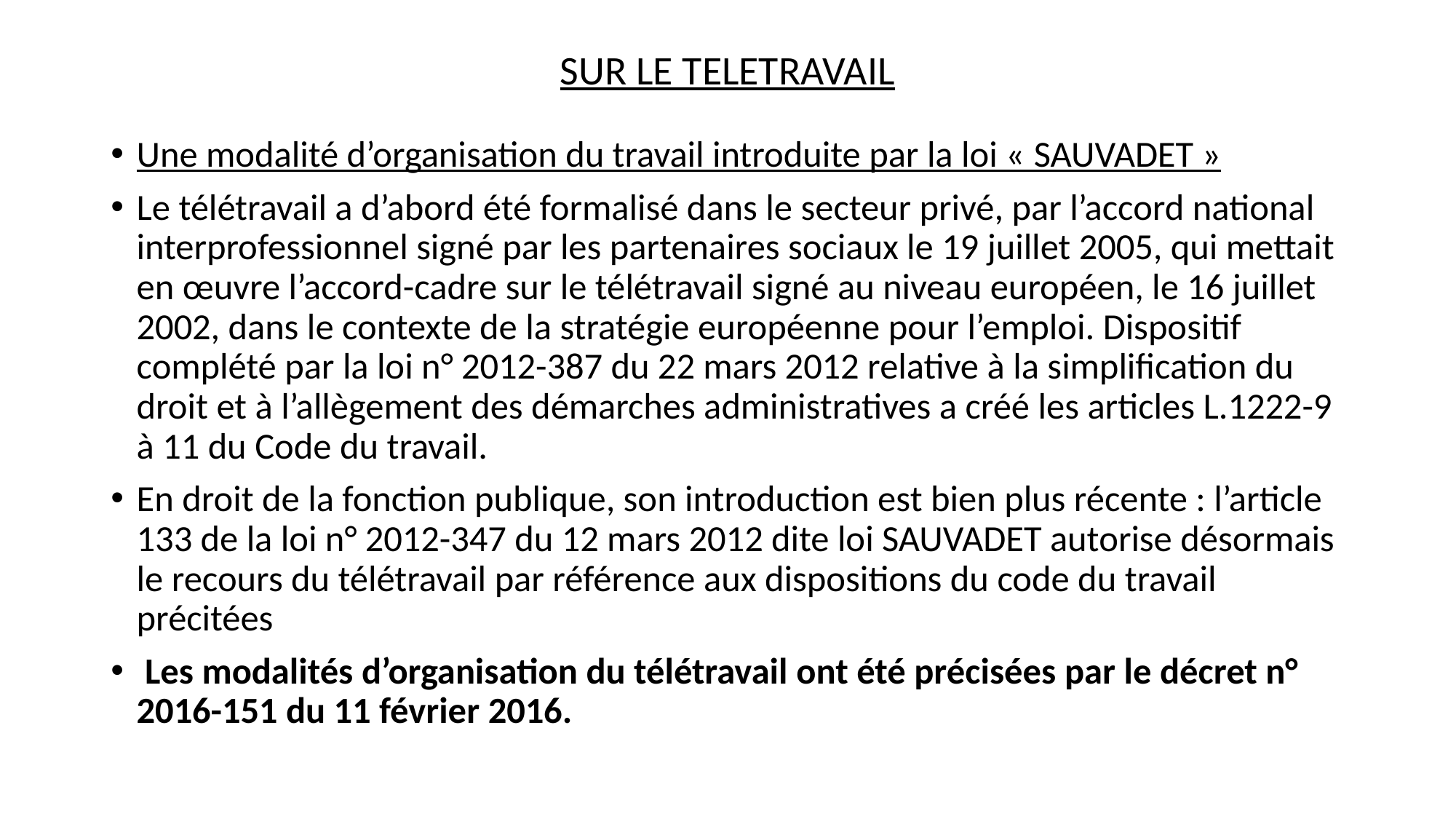

# SUR LE TELETRAVAIL
Une modalité d’organisation du travail introduite par la loi « SAUVADET »
Le télétravail a d’abord été formalisé dans le secteur privé, par l’accord national interprofessionnel signé par les partenaires sociaux le 19 juillet 2005, qui mettait en œuvre l’accord-cadre sur le télétravail signé au niveau européen, le 16 juillet 2002, dans le contexte de la stratégie européenne pour l’emploi. Dispositif complété par la loi n° 2012-387 du 22 mars 2012 relative à la simplification du droit et à l’allègement des démarches administratives a créé les articles L.1222-9 à 11 du Code du travail.
En droit de la fonction publique, son introduction est bien plus récente : l’article 133 de la loi n° 2012-347 du 12 mars 2012 dite loi SAUVADET autorise désormais le recours du télétravail par référence aux dispositions du code du travail précitées
 Les modalités d’organisation du télétravail ont été précisées par le décret n° 2016-151 du 11 février 2016.